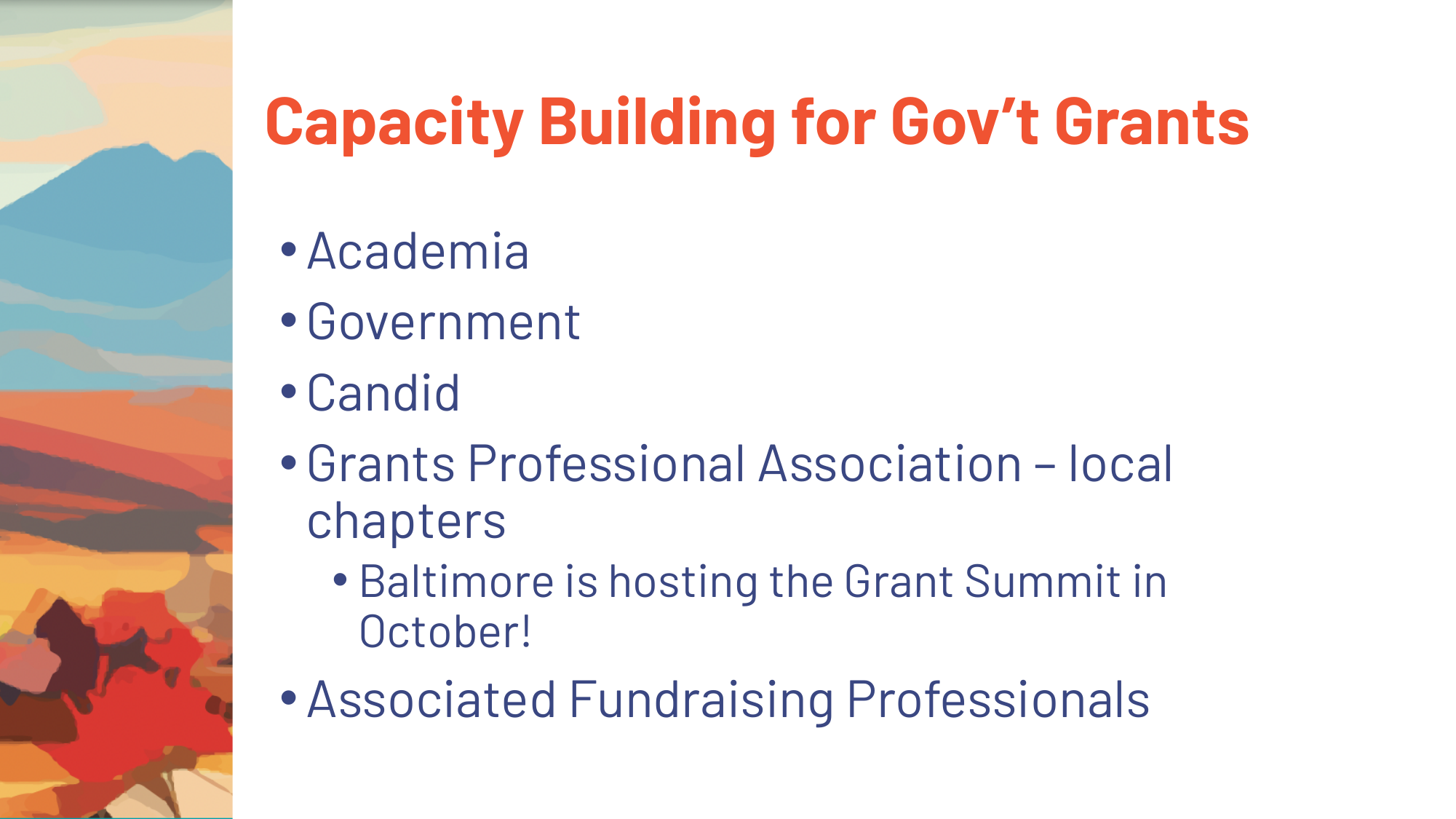

# Capacity Building for Gov’t Grants
Academia
Government
Candid
Grants Professional Association – local chapters
Baltimore is hosting the Grant Summit in October!
Associated Fundraising Professionals